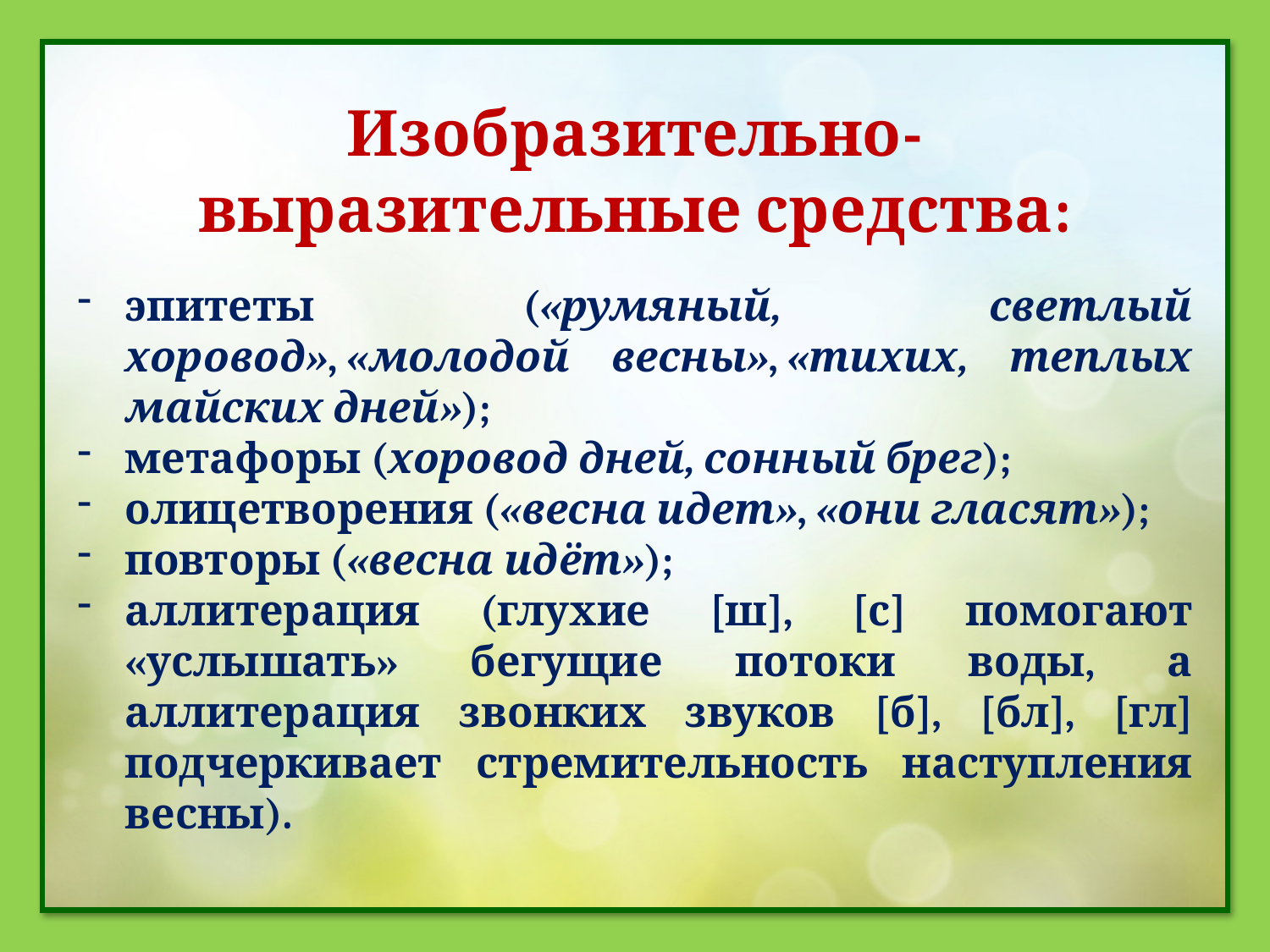

Изобразительно-выразительные средства:

эпитеты («румяный, светлый хоровод», «молодой весны», «тихих, теплых майских дней»);
метафоры (хоровод дней, сонный брег);
олицетворения («весна идет», «они гласят»);
повторы («весна идёт»);
аллитерация (глухие [ш], [с] помогают «услышать» бегущие потоки воды, а аллитерация звонких звуков [б], [бл], [гл] подчеркивает стремительность наступления весны).